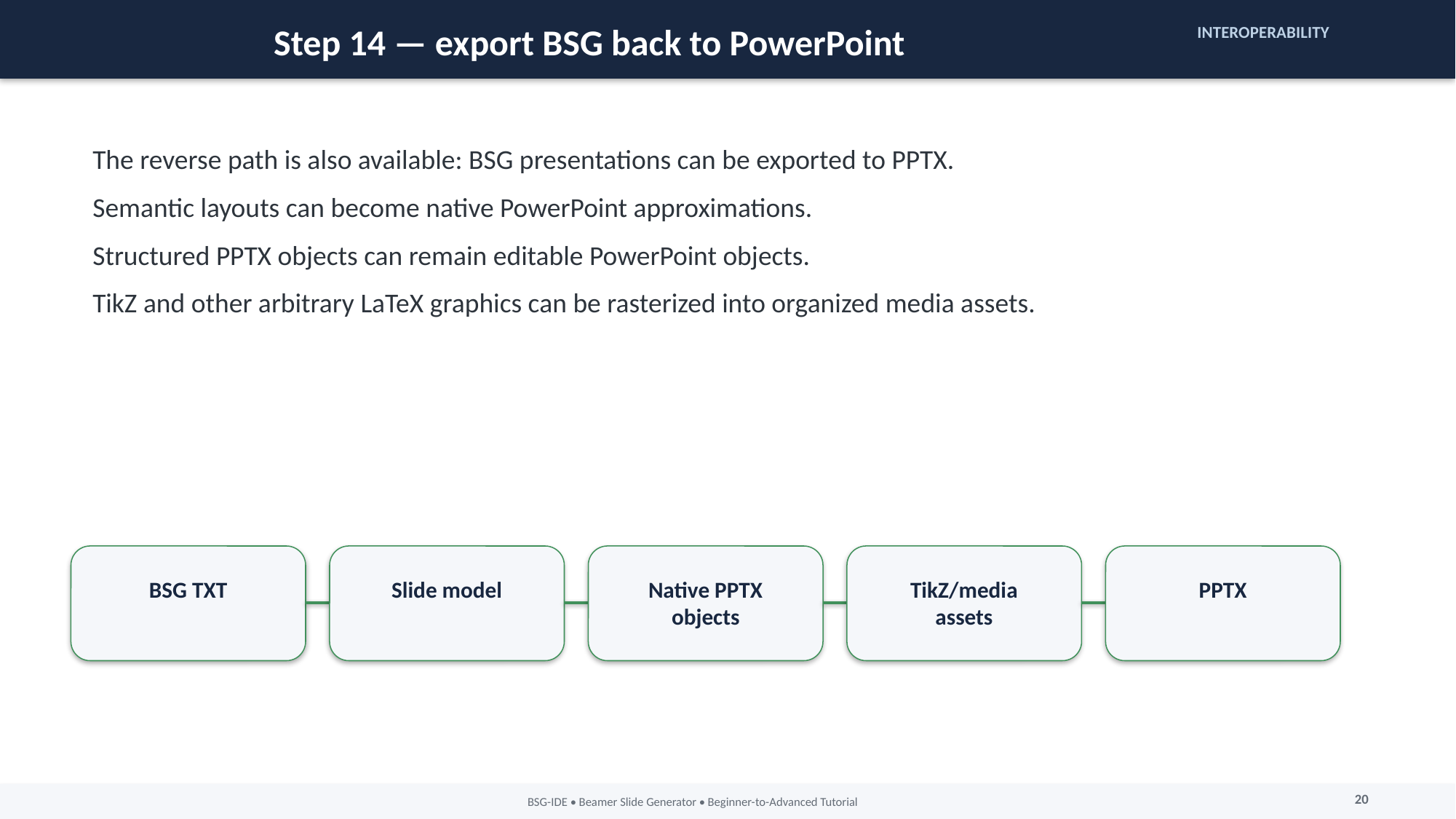

Step 14 — export BSG back to PowerPoint
INTEROPERABILITY
The reverse path is also available: BSG presentations can be exported to PPTX.
Semantic layouts can become native PowerPoint approximations.
Structured PPTX objects can remain editable PowerPoint objects.
TikZ and other arbitrary LaTeX graphics can be rasterized into organized media assets.

BSG TXT
Slide model
Native PPTX
objects
TikZ/media
assets
PPTX

20
BSG-IDE • Beamer Slide Generator • Beginner-to-Advanced Tutorial